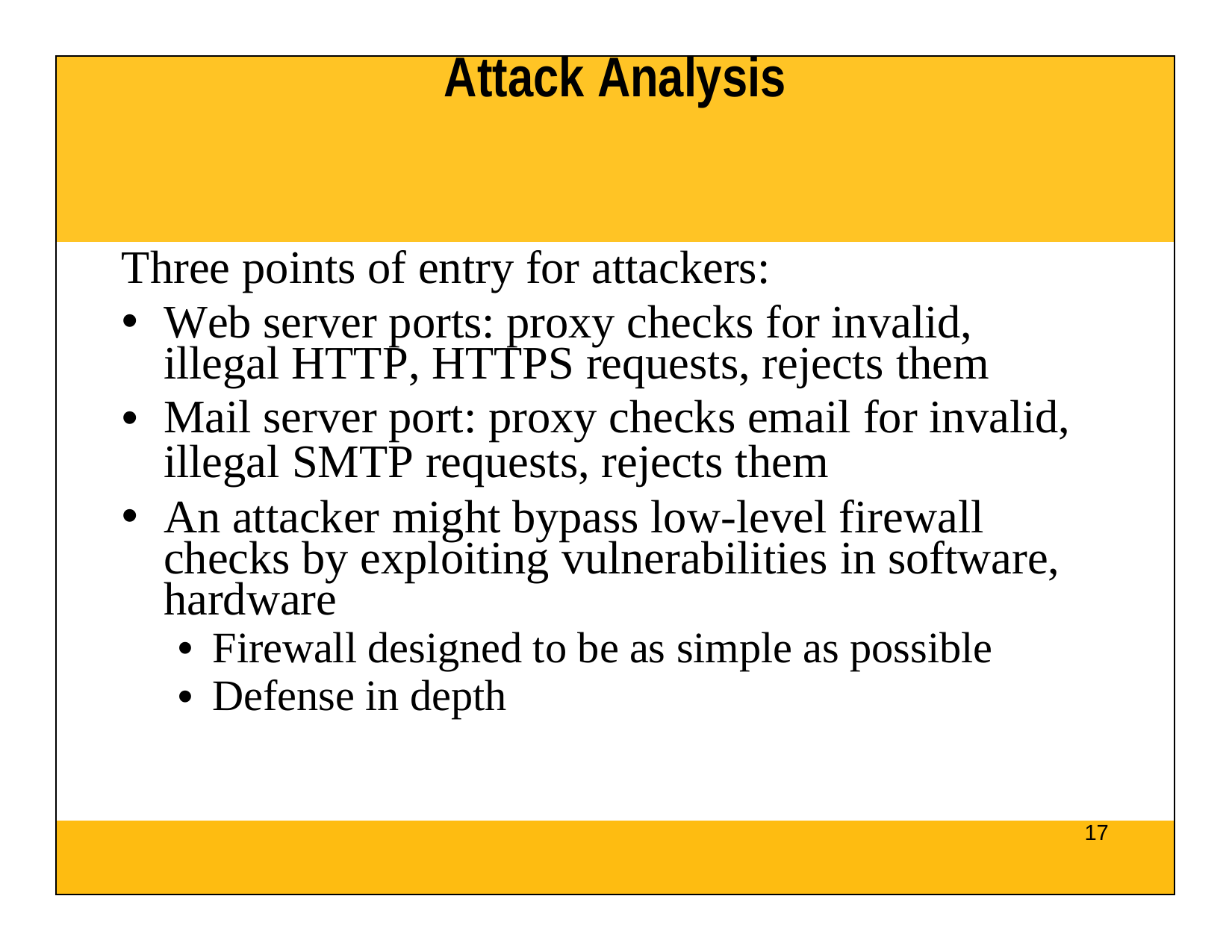

| Attack Analysis |
| --- |
| Three points of entry for attackers: Web server ports: proxy checks for invalid, illegal HTTP, HTTPS requests, rejects them Mail server port: proxy checks email for invalid, illegal SMTP requests, rejects them An attacker might bypass low-level firewall checks by exploiting vulnerabilities in software, hardware Firewall designed to be as simple as possible Defense in depth |
| 17 |